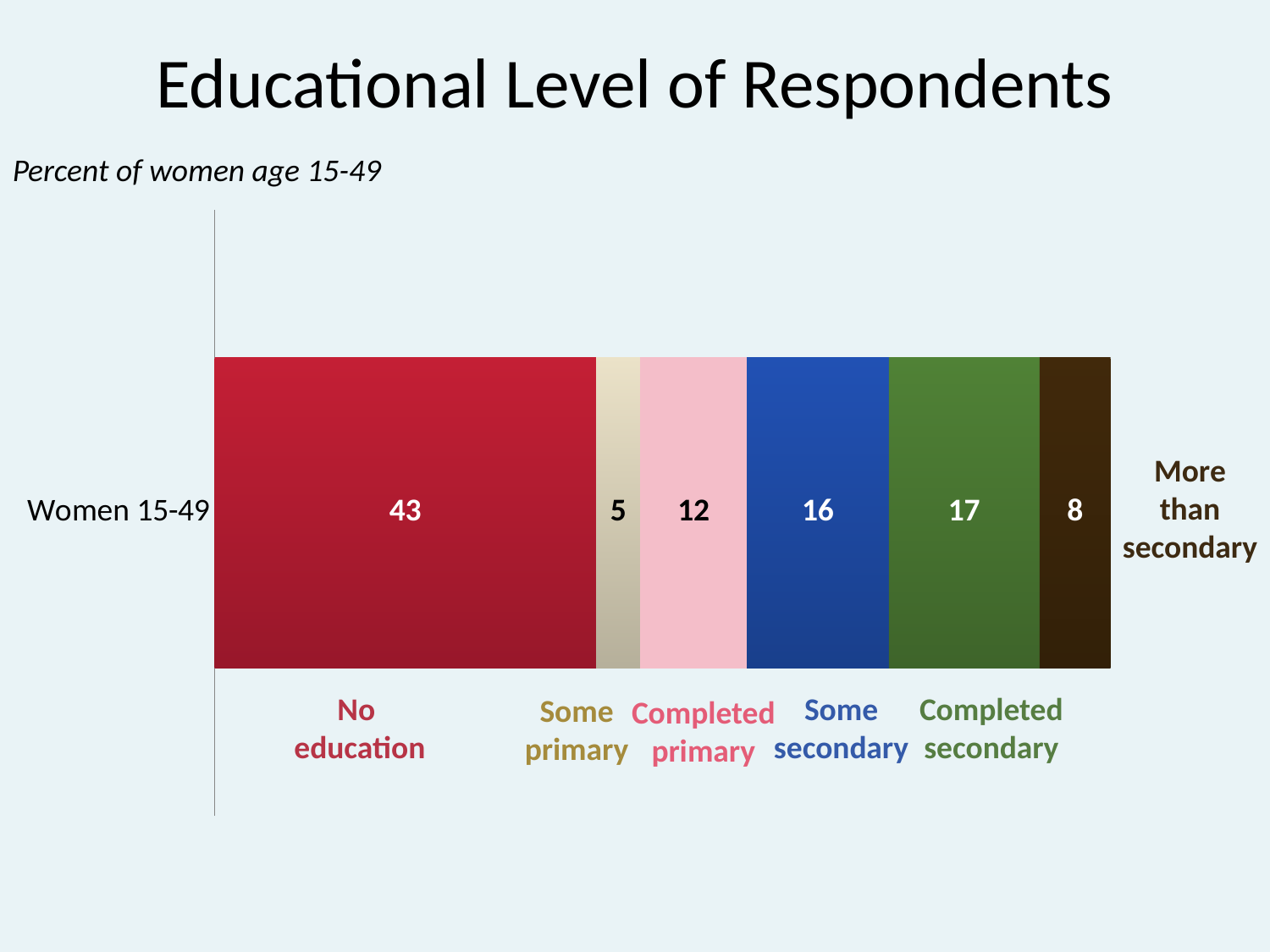

# Educational Level of Respondents
Percent of women age 15-49

### Chart

| Category | No education | Some primary | Completed primary | Some secondary | Completed secondary | More than secondary |
|---|---|---|---|---|---|---|
| Women 15-49 | 43.0 | 5.0 | 12.0 | 16.0 | 17.0 | 8.0 |
More
than
secondary
Completed
secondary
No
education
Some
secondary
Some
primary
Completed
primary